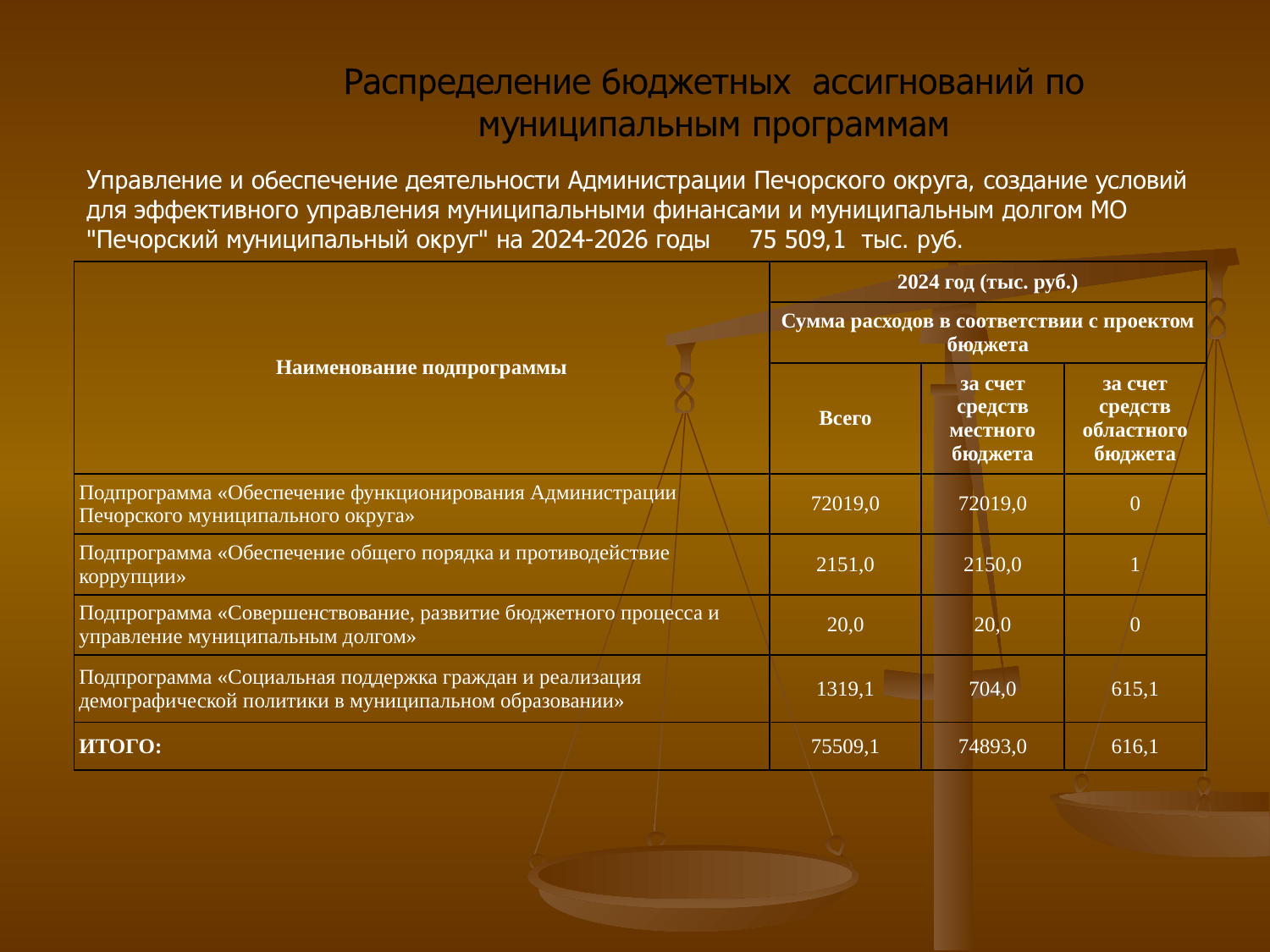

Распределение бюджетных  ассигнований по муниципальным программам
Управление и обеспечение деятельности Администрации Печорского округа, создание условий для эффективного управления муниципальными финансами и муниципальным долгом МО "Печорский муниципальный округ" на 2024-2026 годы     75 509,1  тыс. руб.
| Наименование подпрограммы | 2024 год (тыс. руб.) |  |  |
| --- | --- | --- | --- |
|  | Сумма расходов в соответствии с проектом бюджета |  |  |
|  | Всего | за счет средств местного бюджета | за счет средств областного бюджета |
| Подпрограмма «Обеспечение функционирования Администрации Печорского муниципального округа» | 72019,0 | 72019,0 | 0 |
| Подпрограмма «Обеспечение общего порядка и противодействие коррупции» | 2151,0 | 2150,0 | 1 |
| Подпрограмма «Совершенствование, развитие бюджетного процесса и управление муниципальным долгом» | 20,0 | 20,0 | 0 |
| Подпрограмма «Социальная поддержка граждан и реализация демографической политики в муниципальном образовании» | 1319,1 | 704,0 | 615,1 |
| ИТОГО: | 75509,1 | 74893,0 | 616,1 |